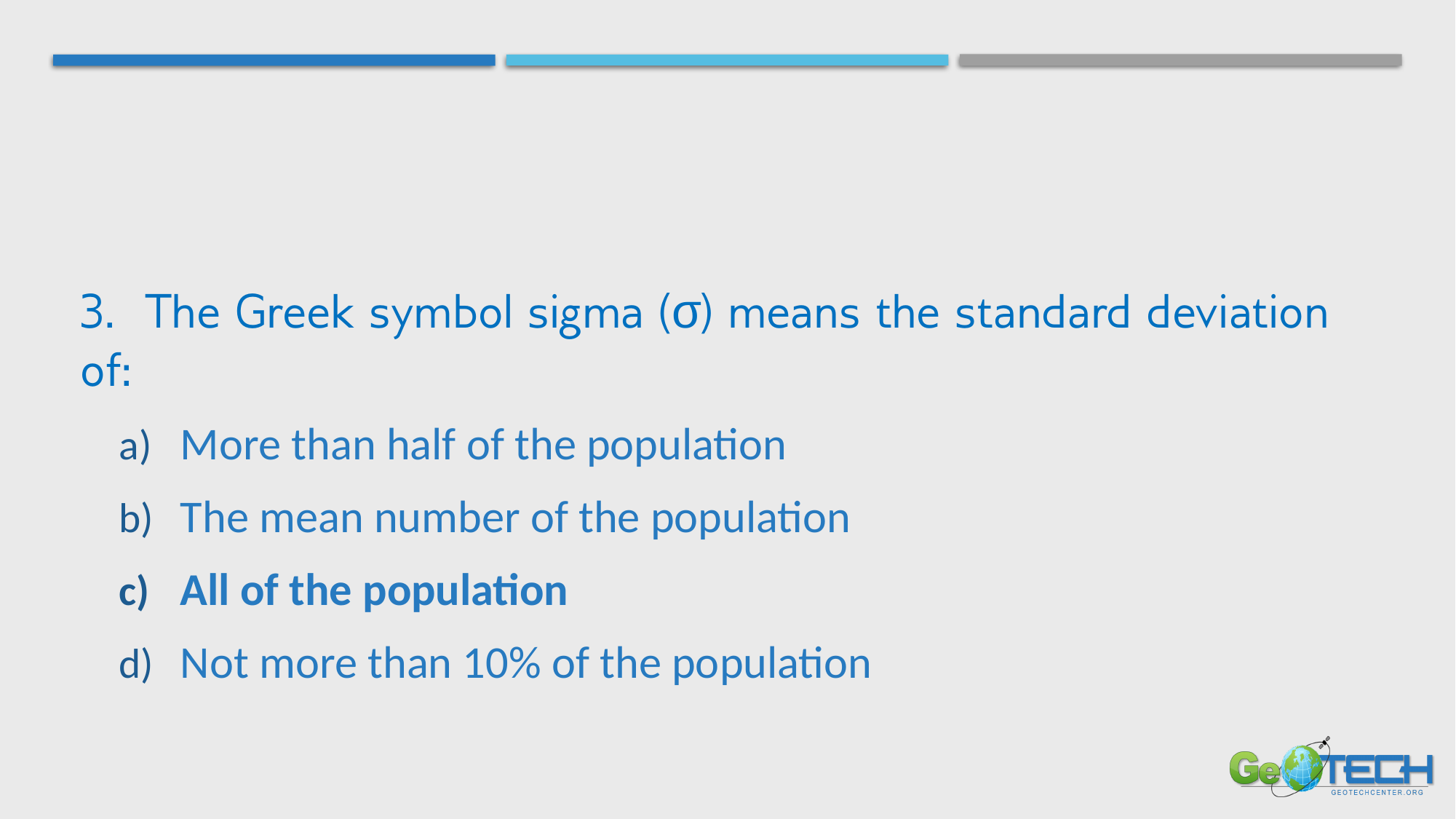

3.  The Greek symbol sigma (σ) means the standard deviation of:
More than half of the population
The mean number of the population
All of the population
Not more than 10% of the population